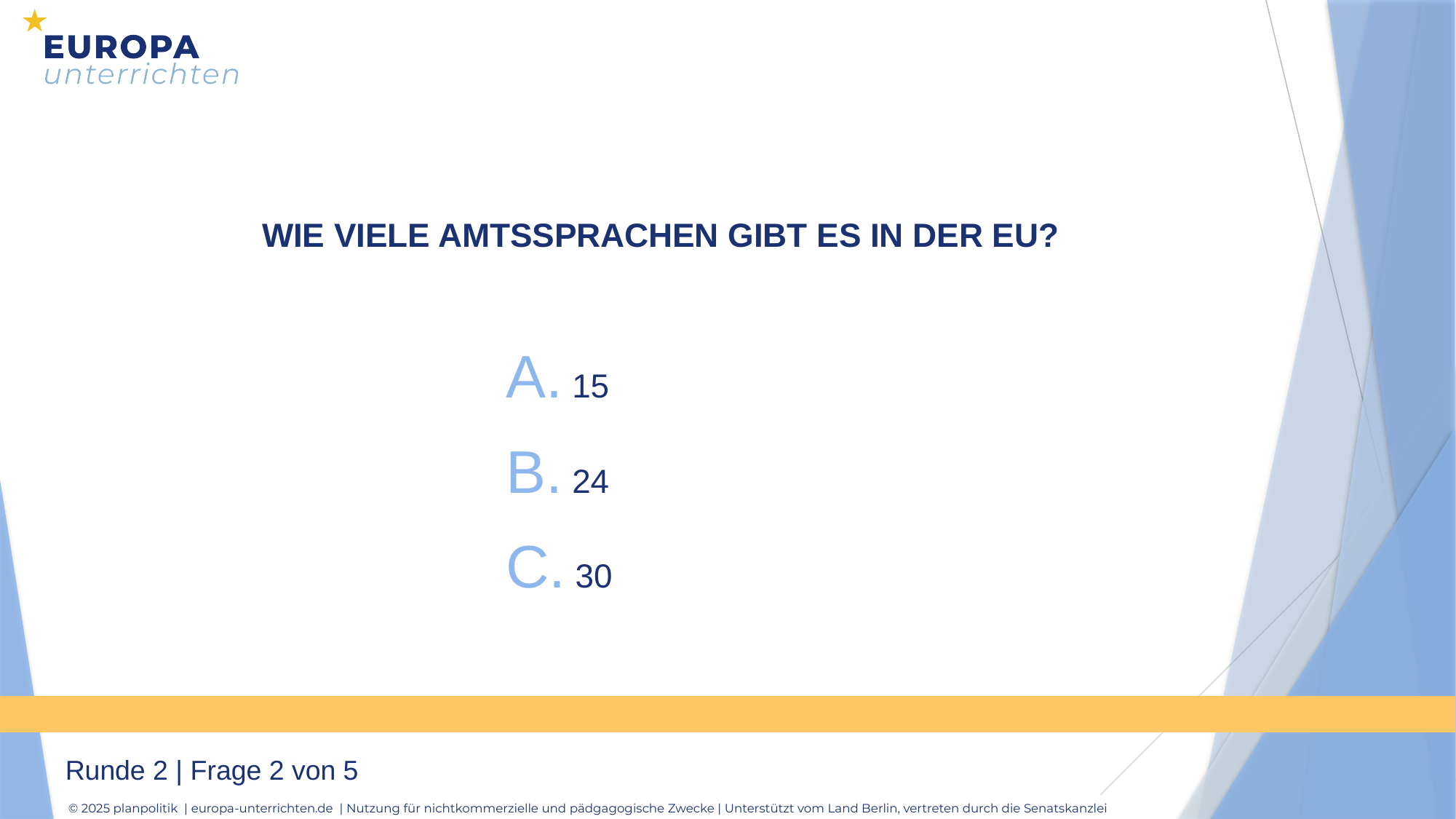

WIE VIELE AMTSSPRACHEN GIBT ES IN DER EU?

 15
 24
 30

Runde 2 | Frage 2 von 5